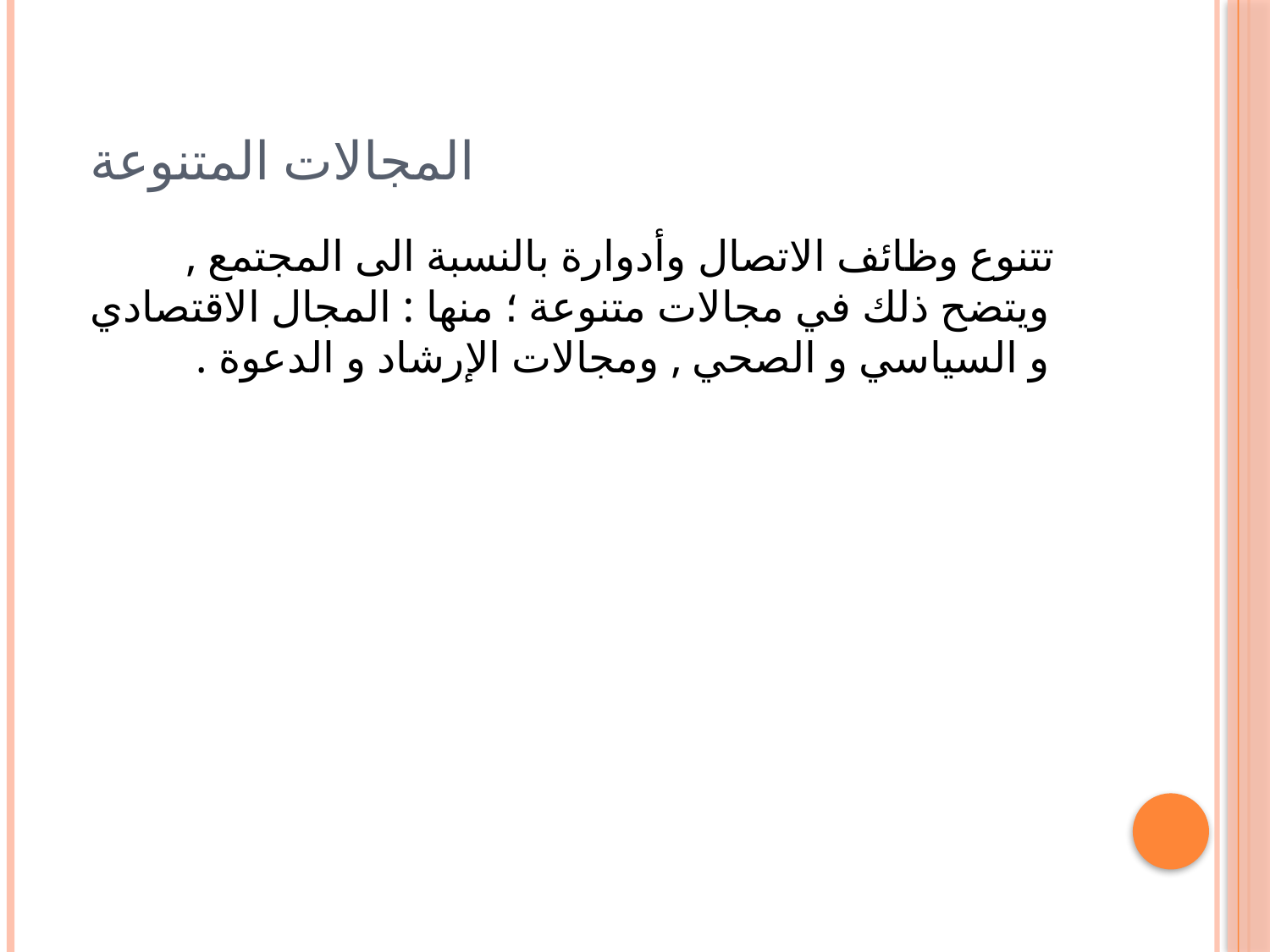

# المجالات المتنوعة
   تتنوع وظائف الاتصال وأدوارة بالنسبة الى المجتمع , ويتضح ذلك في مجالات متنوعة ؛ منها : المجال الاقتصادي و السياسي و الصحي , ومجالات الإرشاد و الدعوة .